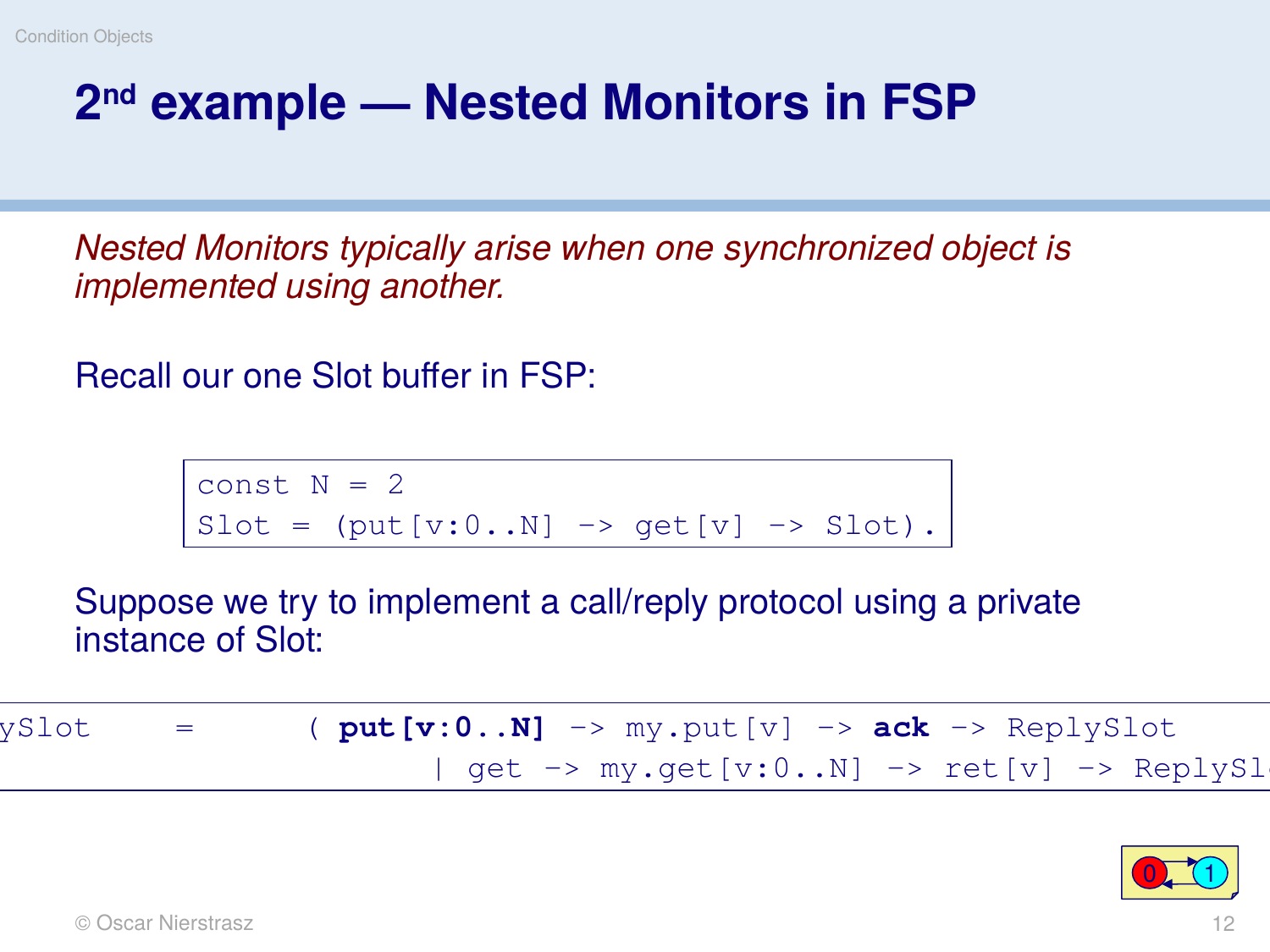

Condition Objects
# 2nd example — Nested Monitors in FSP
Nested Monitors typically arise when one synchronized object is implemented using another.

Recall our one Slot buffer in FSP:

Suppose we try to implement a call/reply protocol using a private instance of Slot:

const N = 2
Slot = (put[v:0..N] -> get[v] -> Slot).
ReplySlot	=	( put[v:0..N] -> my.put[v] -> ack -> ReplySlot
				| get -> my.get[v:0..N] -> ret[v] -> ReplySlot ).

0
1
© Oscar Nierstrasz
12